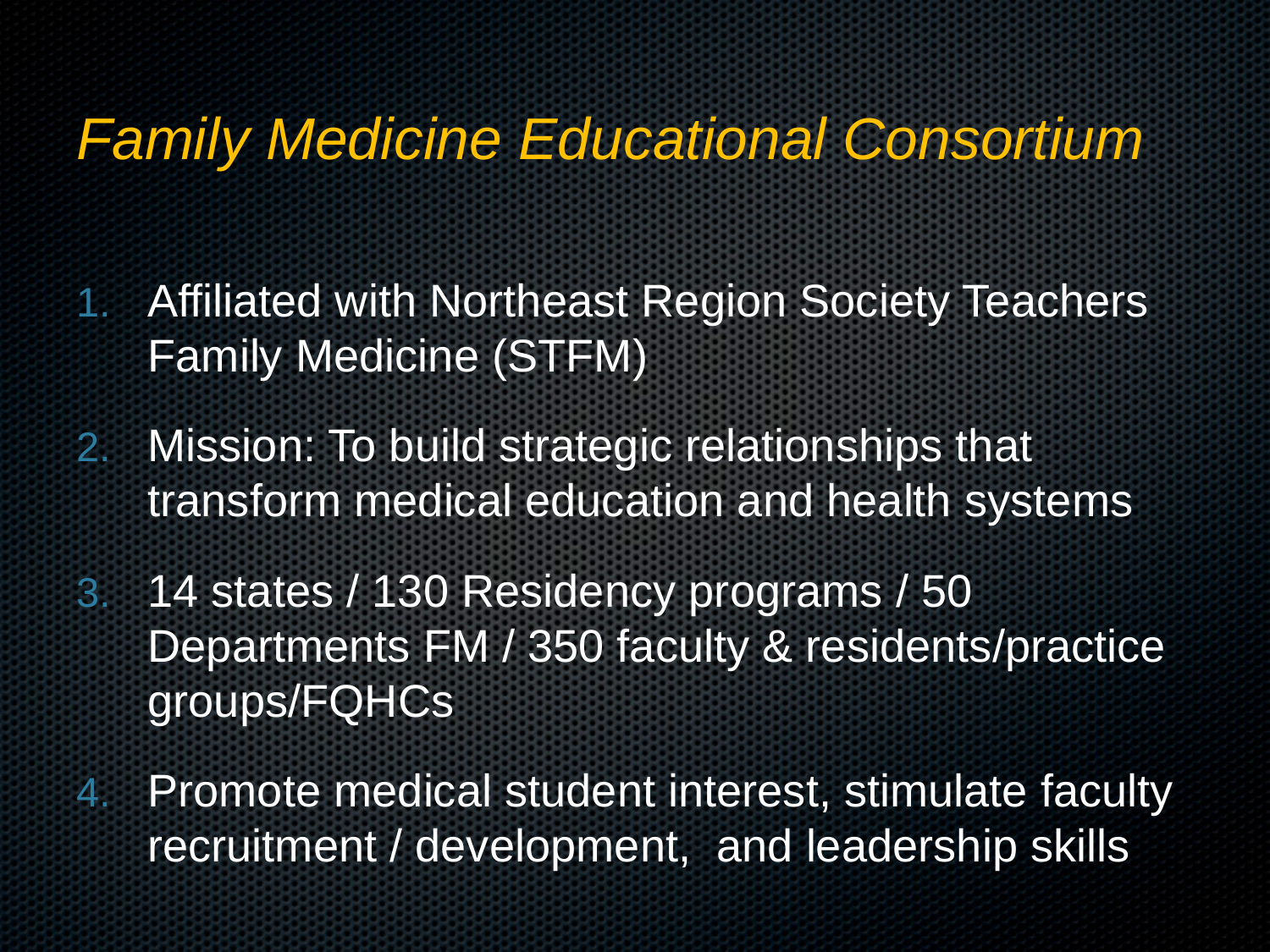

# Family Medicine Educational Consortium
Affiliated with Northeast Region Society Teachers Family Medicine (STFM)
Mission: To build strategic relationships that transform medical education and health systems
14 states / 130 Residency programs / 50 Departments FM / 350 faculty & residents/practice groups/FQHCs
Promote medical student interest, stimulate faculty recruitment / development,  and leadership skills